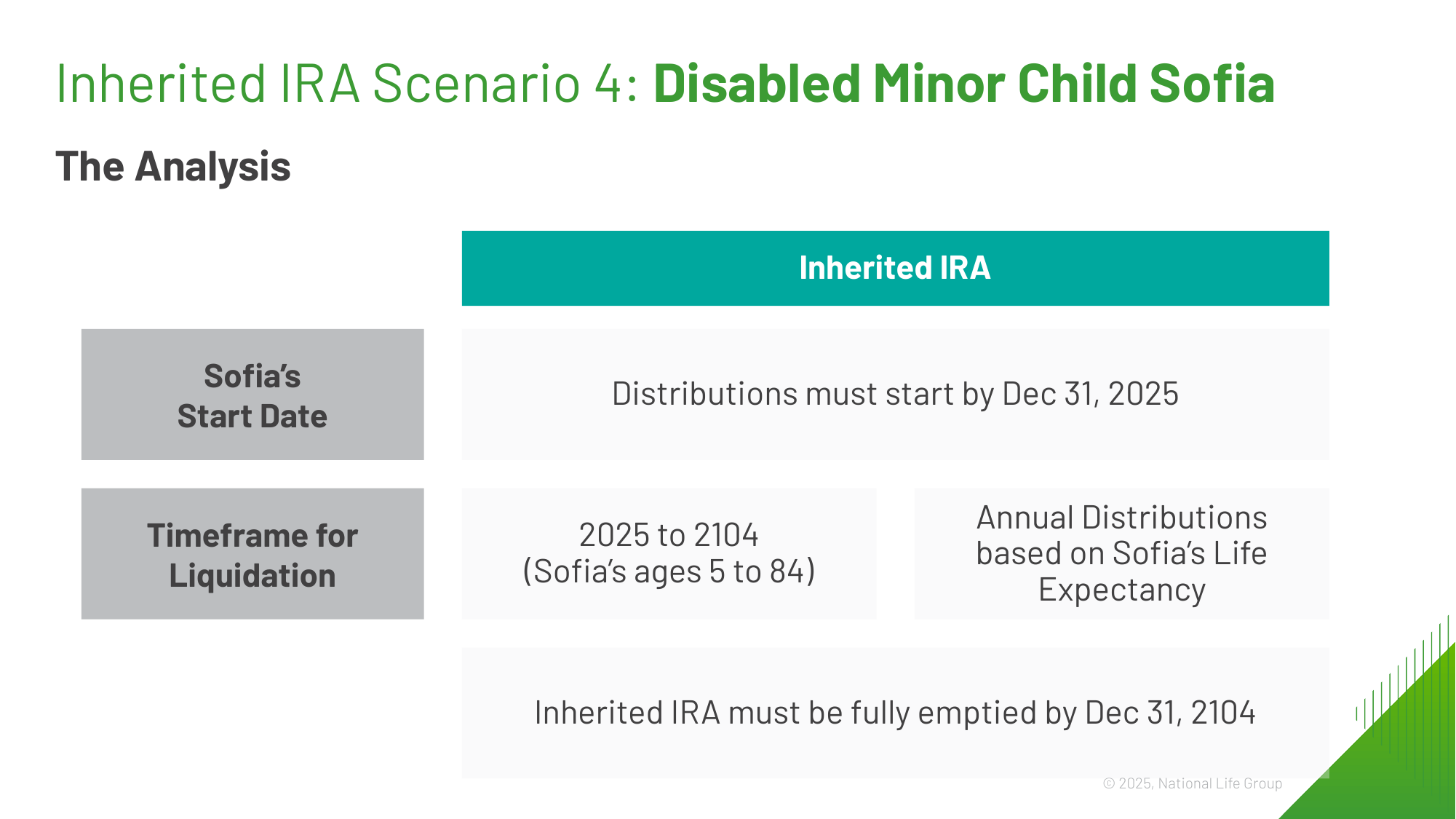

# Inherited IRA Scenario 4: Disabled Minor Child Sofia
The Analysis
Inherited IRA
Sofia’s
Start Date
Distributions must start by Dec 31, 2025
Timeframe for Liquidation
2025 to 2104
(Sofia’s ages 5 to 84)
Annual Distributions based on Sofia’s Life Expectancy
Inherited IRA must be fully emptied by Dec 31, 2104